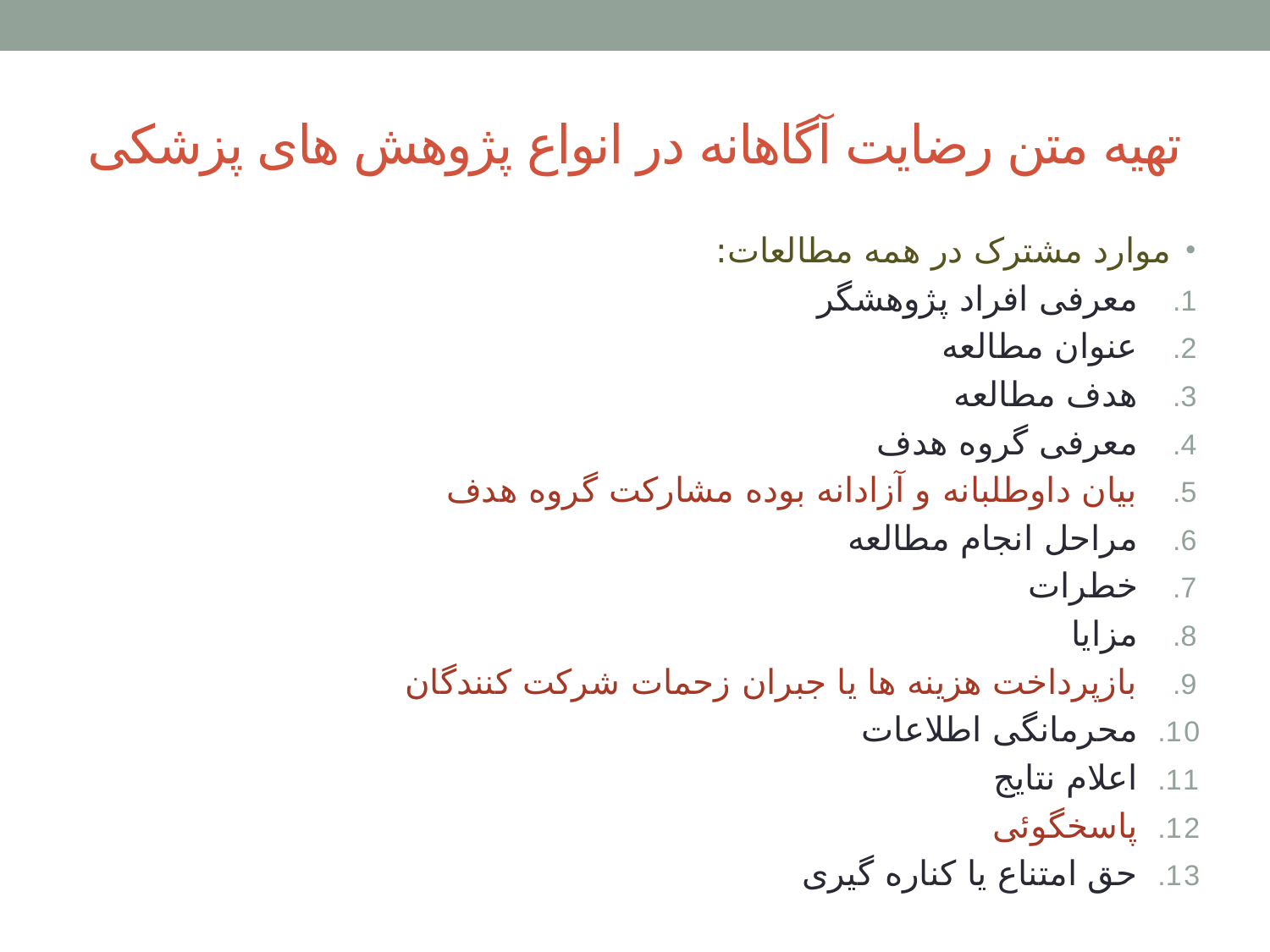

# تهیه متن رضایت آگاهانه در انواع پژوهش های پزشکی
موارد مشترک در همه مطالعات:
معرفی افراد پژوهشگر
عنوان مطالعه
هدف مطالعه
معرفی گروه هدف
بیان داوطلبانه و آزادانه بوده مشارکت گروه هدف
مراحل انجام مطالعه
خطرات
مزایا
بازپرداخت هزینه ها یا جبران زحمات شرکت کنندگان
محرمانگی اطلاعات
اعلام نتایج
پاسخگوئی
حق امتناع یا کناره گیری